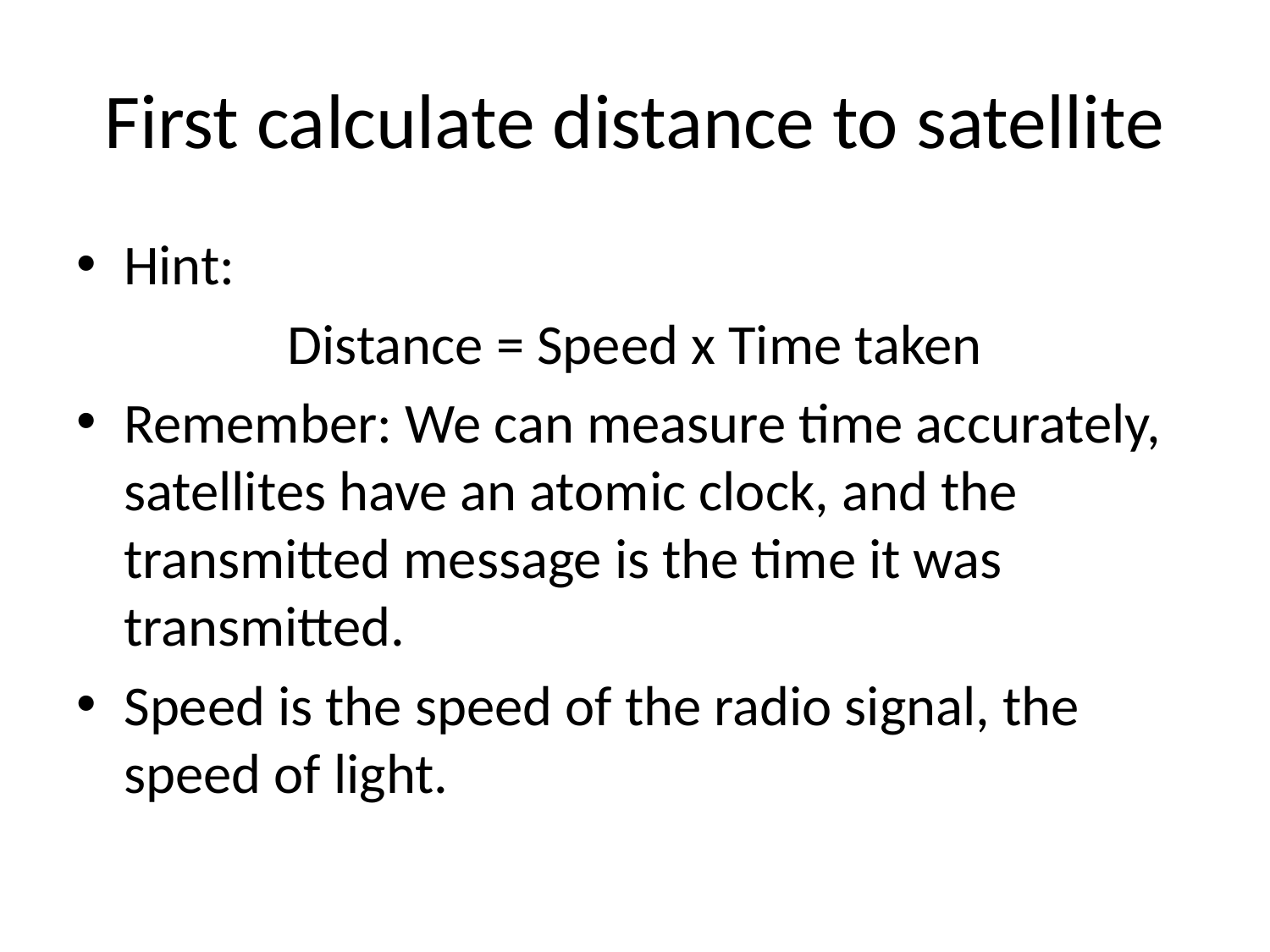

# First calculate distance to satellite
Hint:
Distance = Speed x Time taken
Remember: We can measure time accurately, satellites have an atomic clock, and the transmitted message is the time it was transmitted.
Speed is the speed of the radio signal, the speed of light.